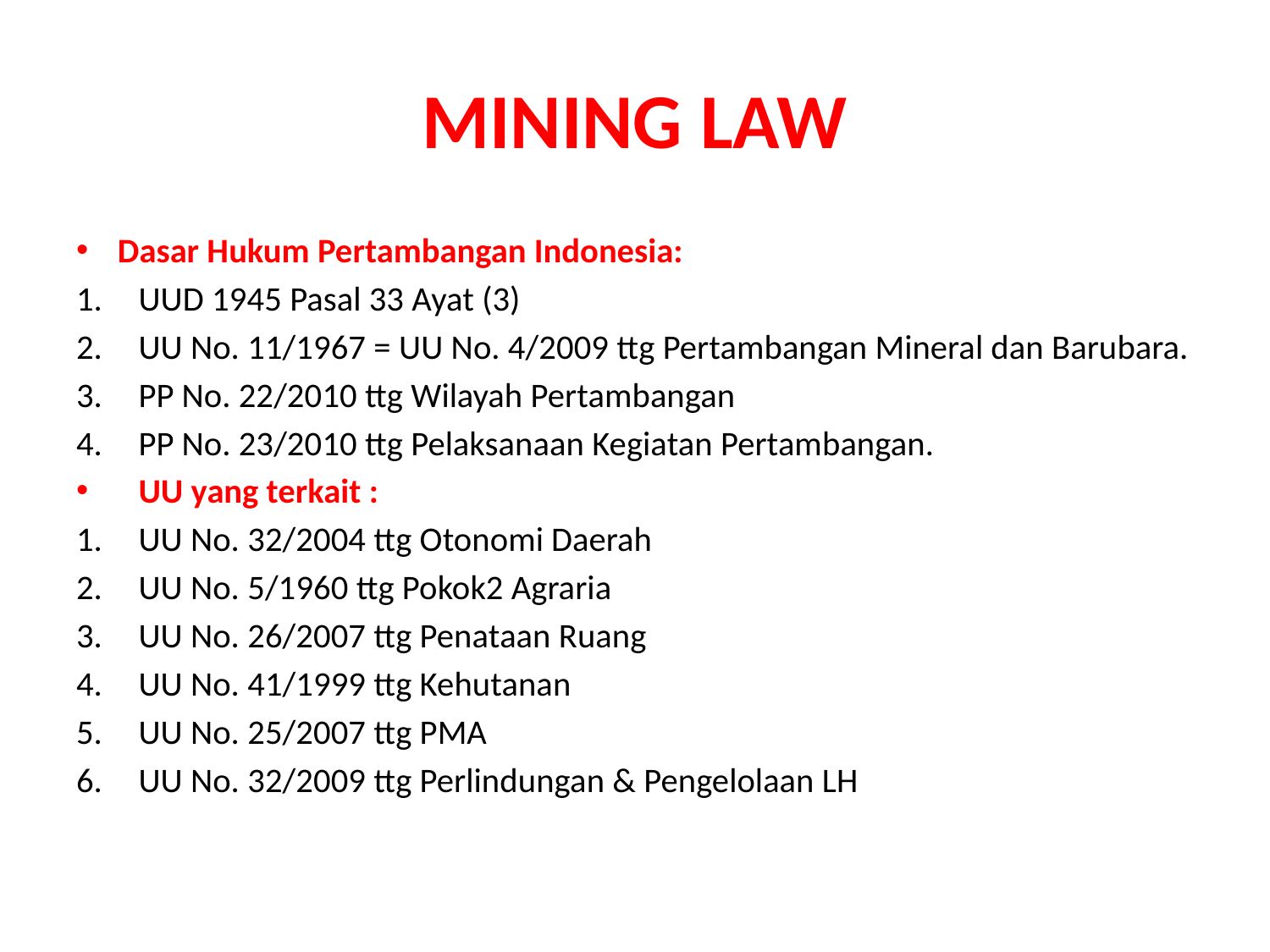

# MINING LAW
Dasar Hukum Pertambangan Indonesia:
UUD 1945 Pasal 33 Ayat (3)
UU No. 11/1967 = UU No. 4/2009 ttg Pertambangan Mineral dan Barubara.
PP No. 22/2010 ttg Wilayah Pertambangan
PP No. 23/2010 ttg Pelaksanaan Kegiatan Pertambangan.
UU yang terkait :
UU No. 32/2004 ttg Otonomi Daerah
UU No. 5/1960 ttg Pokok2 Agraria
UU No. 26/2007 ttg Penataan Ruang
UU No. 41/1999 ttg Kehutanan
UU No. 25/2007 ttg PMA
UU No. 32/2009 ttg Perlindungan & Pengelolaan LH